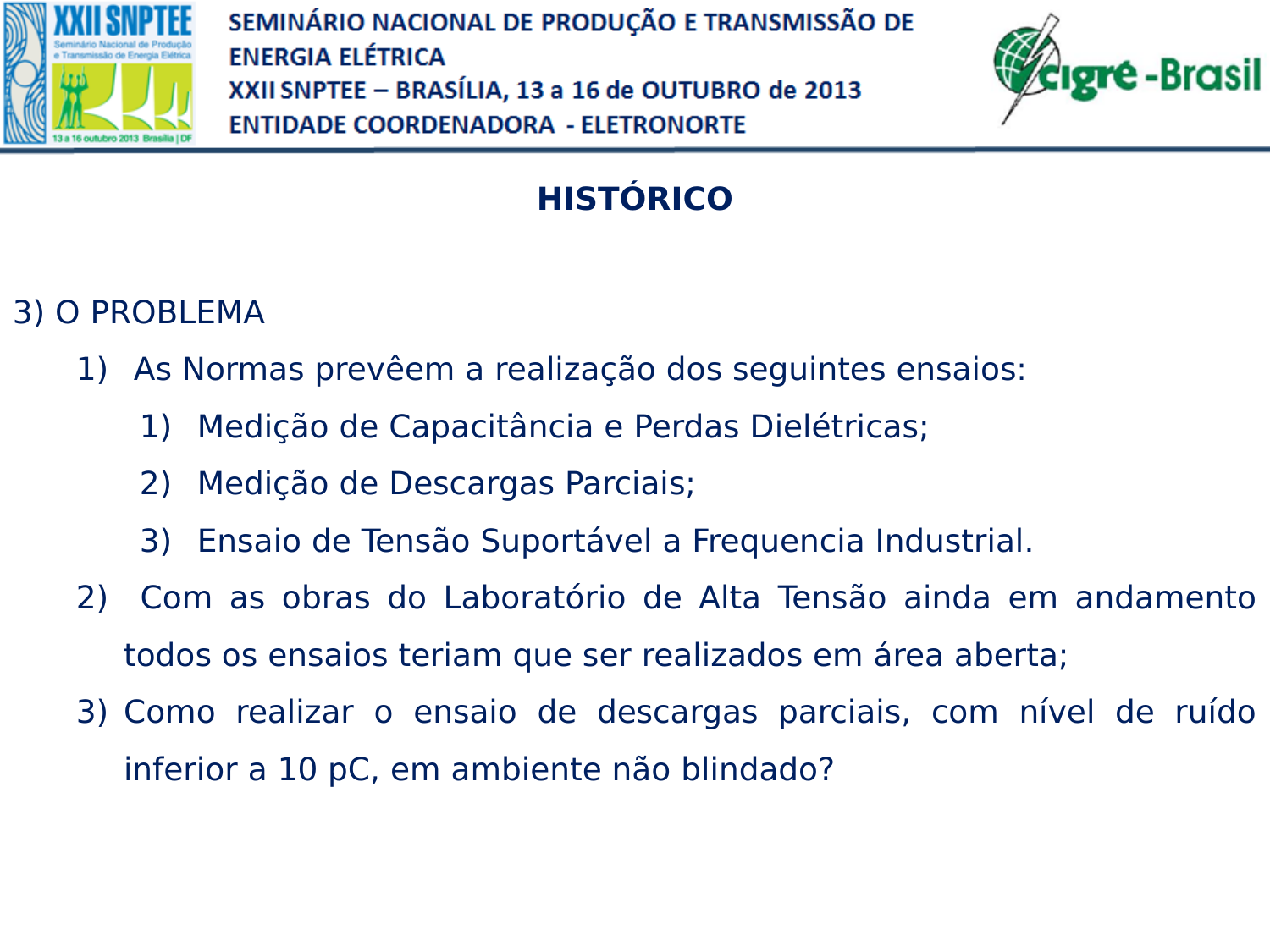

HISTÓRICO
3) O PROBLEMA
 As Normas prevêem a realização dos seguintes ensaios:
 Medição de Capacitância e Perdas Dielétricas;
 Medição de Descargas Parciais;
 Ensaio de Tensão Suportável a Frequencia Industrial.
 Com as obras do Laboratório de Alta Tensão ainda em andamento todos os ensaios teriam que ser realizados em área aberta;
Como realizar o ensaio de descargas parciais, com nível de ruído inferior a 10 pC, em ambiente não blindado?